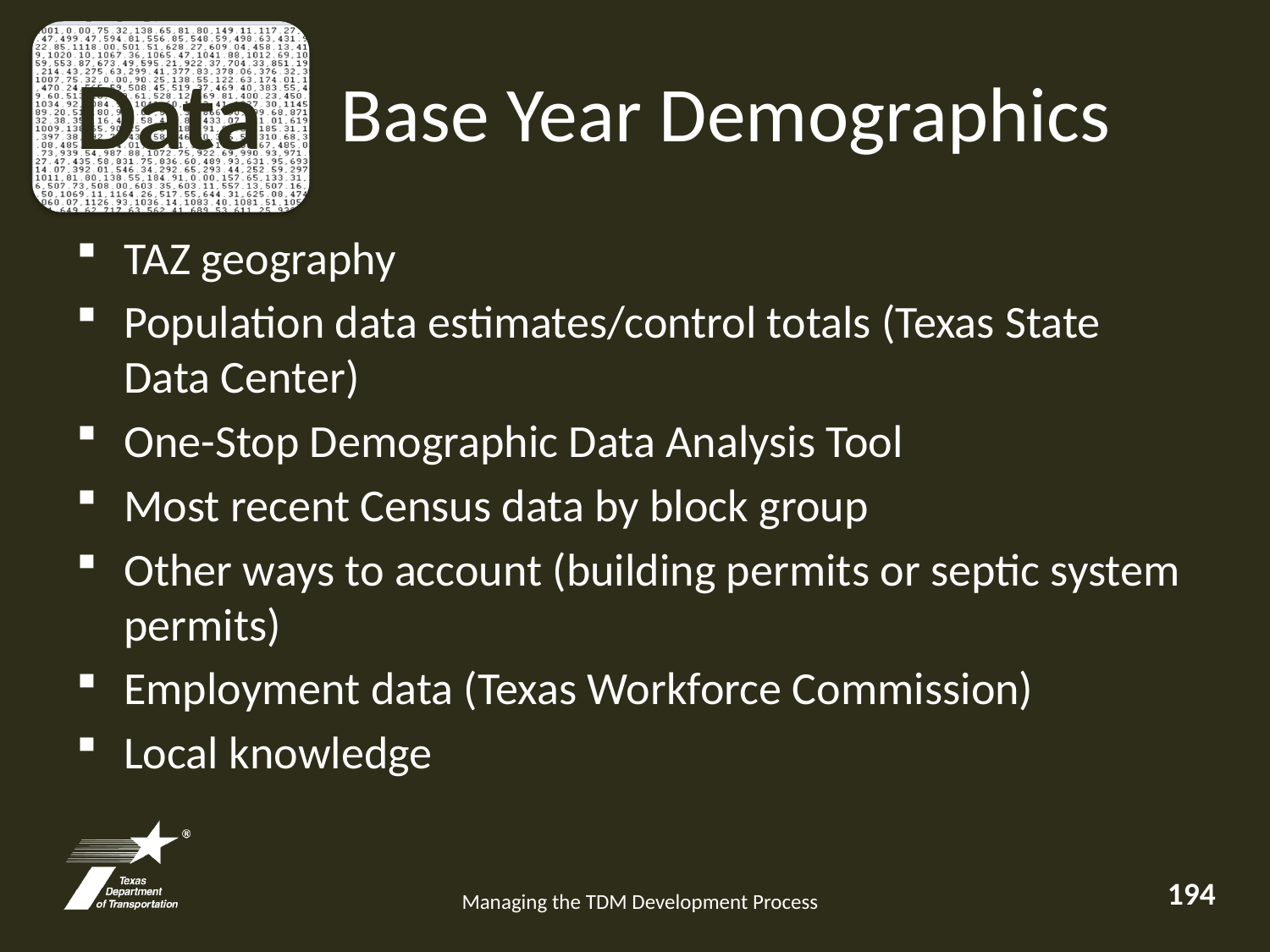

Data
# Base Year Demographics
TAZ geography
Population data estimates/control totals (Texas State Data Center)
One-Stop Demographic Data Analysis Tool
Most recent Census data by block group
Other ways to account (building permits or septic system permits)
Employment data (Texas Workforce Commission)
Local knowledge